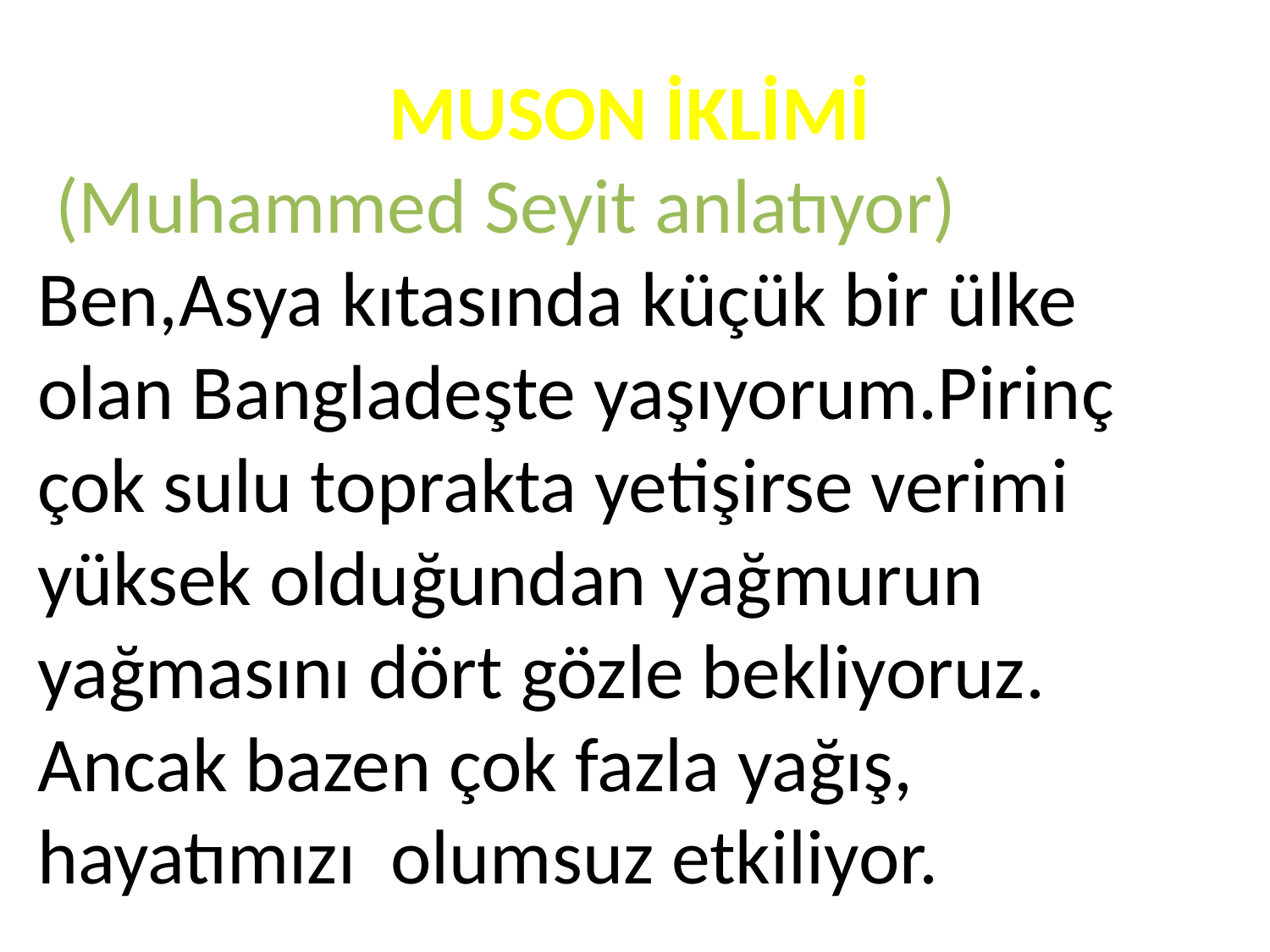

MUSON İKLİMİ
 (Muhammed Seyit anlatıyor)
Ben,Asya kıtasında küçük bir ülke olan Bangladeşte yaşıyorum.Pirinç çok sulu toprakta yetişirse verimi yüksek olduğundan yağmurun yağmasını dört gözle bekliyoruz. Ancak bazen çok fazla yağış, hayatımızı  olumsuz etkiliyor.